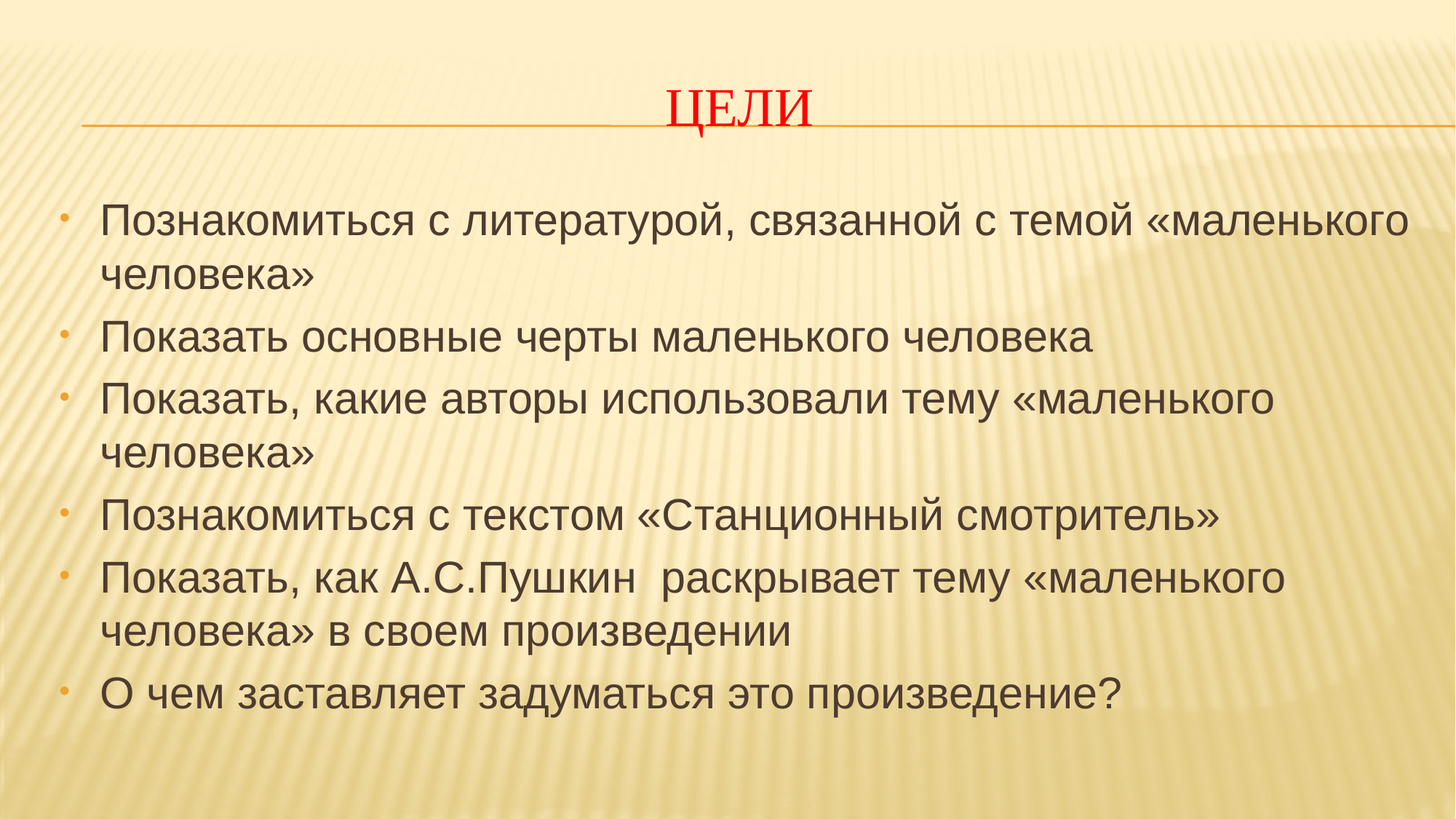

# Цели
Познакомиться с литературой, связанной с темой «маленького человека»
Показать основные черты маленького человека
Показать, какие авторы использовали тему «маленького  человека»
Познакомиться с текстом «Станционный смотритель»
Показать, как А.С.Пушкин  раскрывает тему «маленького человека» в своем произведении
О чем заставляет задуматься это произведение?